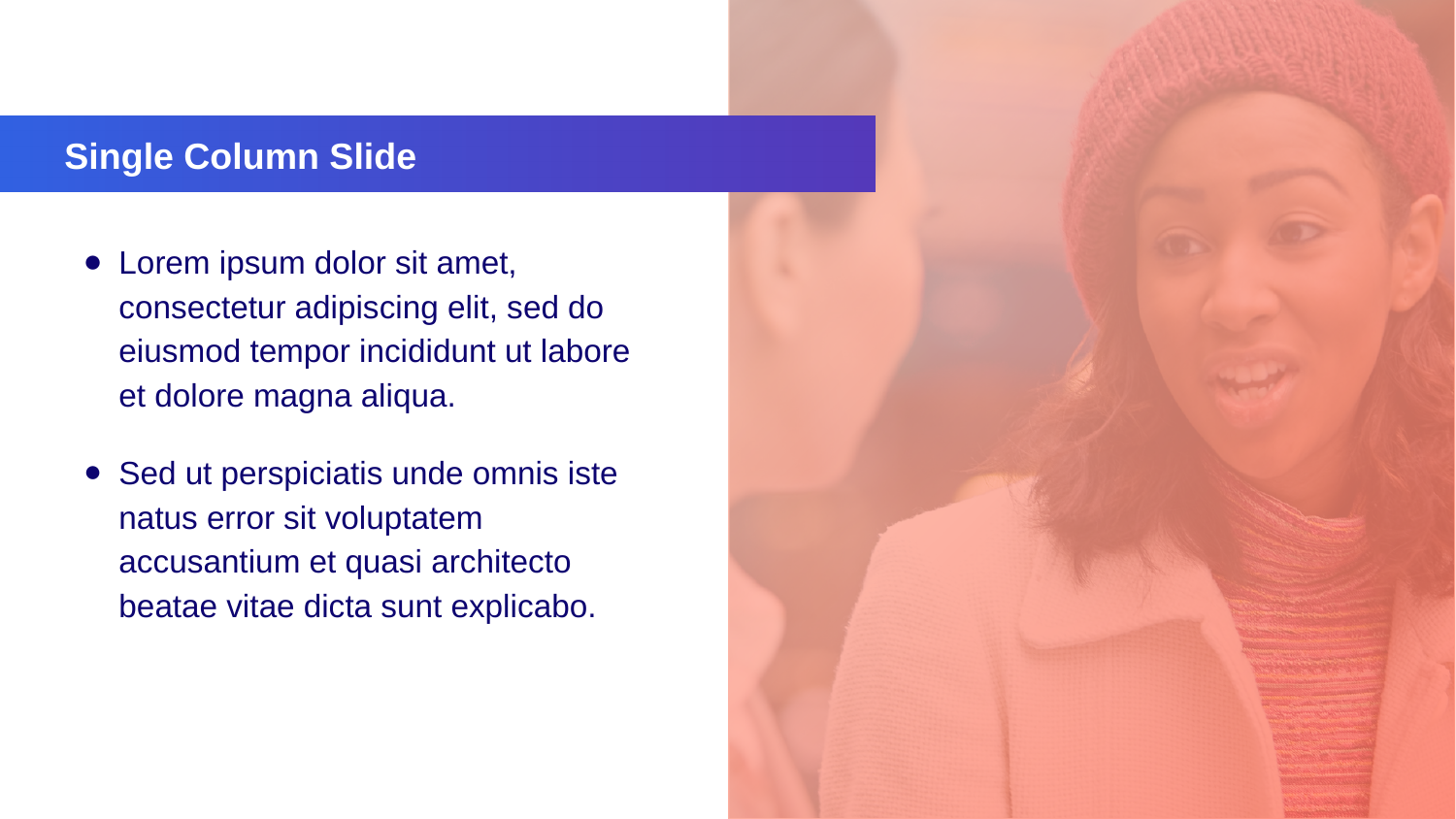

# Single Column Slide
Lorem ipsum dolor sit amet, consectetur adipiscing elit, sed do eiusmod tempor incididunt ut labore et dolore magna aliqua.
Sed ut perspiciatis unde omnis iste natus error sit voluptatem accusantium et quasi architecto beatae vitae dicta sunt explicabo.